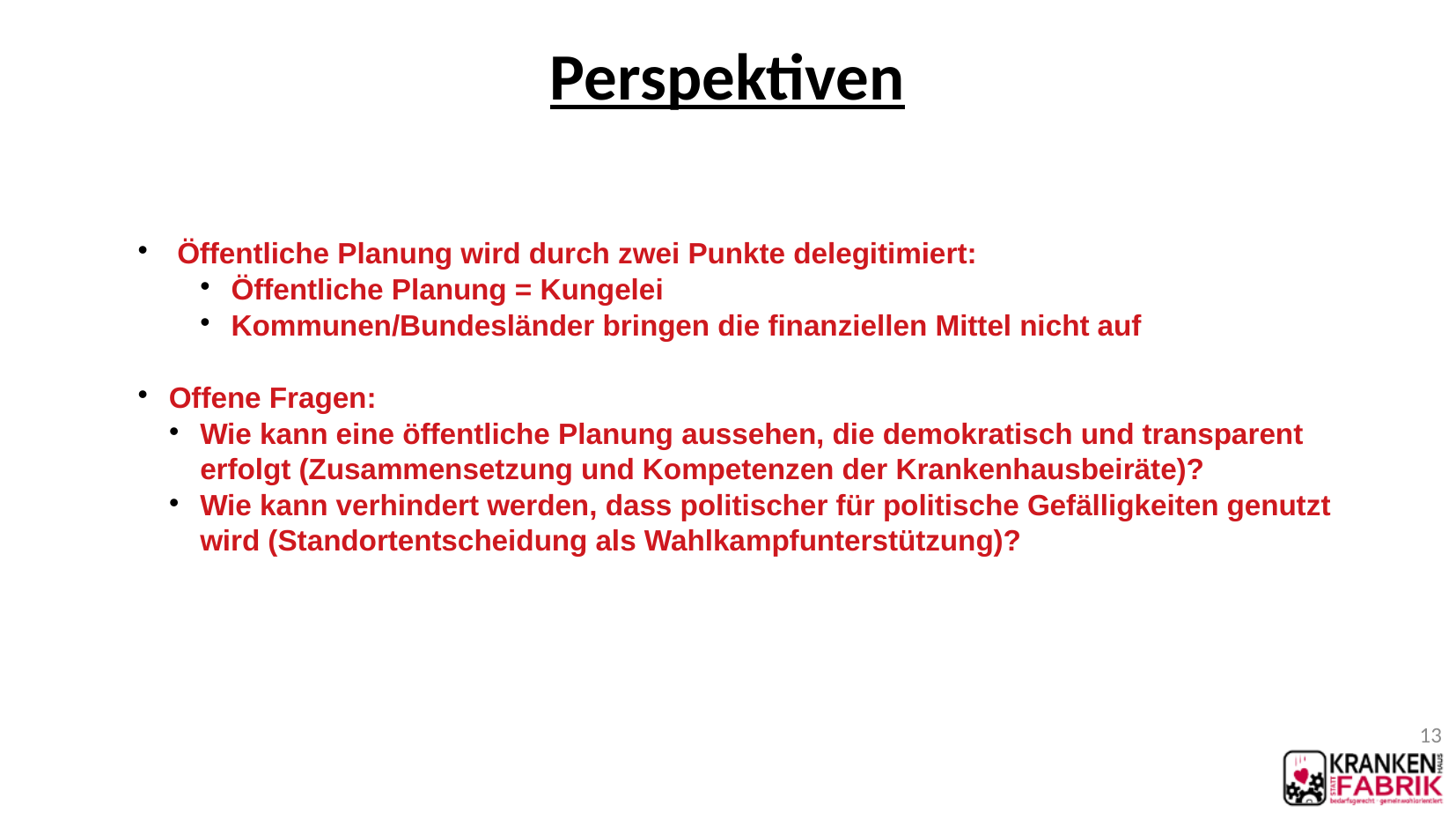

Perspektiven
 Öffentliche Planung wird durch zwei Punkte delegitimiert:
Öffentliche Planung = Kungelei
Kommunen/Bundesländer bringen die finanziellen Mittel nicht auf

Offene Fragen:
Wie kann eine öffentliche Planung aussehen, die demokratisch und transparent erfolgt (Zusammensetzung und Kompetenzen der Krankenhausbeiräte)?
Wie kann verhindert werden, dass politischer für politische Gefälligkeiten genutzt wird (Standortentscheidung als Wahlkampfunterstützung)?

13